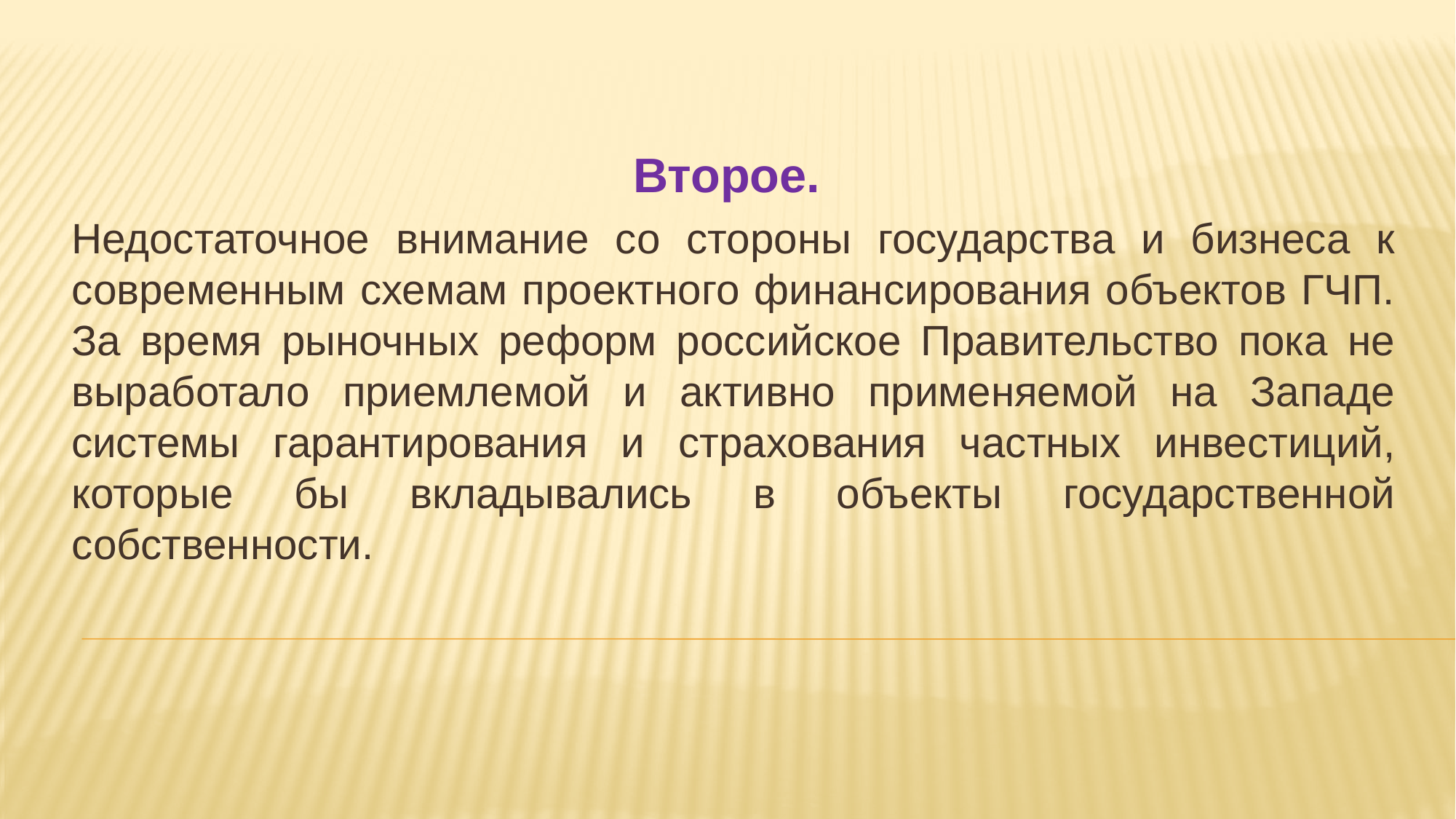

Второе.
Недостаточное внимание со стороны государства и бизнеса к современным схемам проектного финансирования объектов ГЧП. За время рыночных реформ российское Правительство пока не выработало приемлемой и активно применяемой на Западе системы гарантирования и страхования частных инвестиций, которые бы вкладывались в объекты государственной собственности.